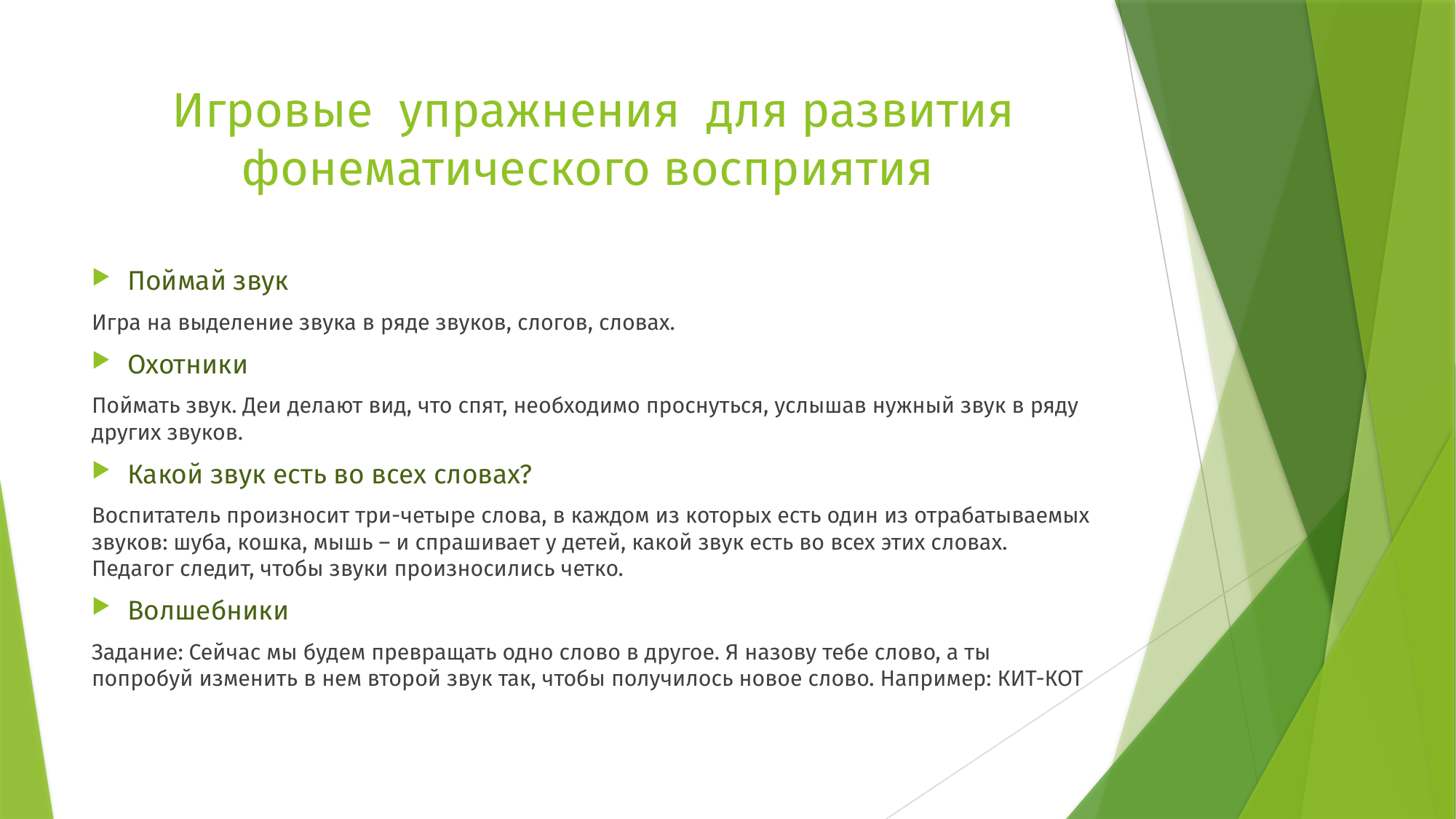

# Игровые  упражнения  для развития фонематического восприятия
Поймай звук
Игра на выделение звука в ряде звуков, слогов, словах.
Охотники
Поймать звук. Деи делают вид, что спят, необходимо проснуться, услышав нужный звук в ряду других звуков.
Какой звук есть во всех словах?
Воспитатель произносит три-четыре слова, в каждом из которых есть один из отрабатываемых звуков: шуба, кошка, мышь – и спрашивает у детей, какой звук есть во всех этих словах. Педагог следит, чтобы звуки произносились четко.
Волшебники
Задание: Сейчас мы будем превращать одно слово в другое. Я назову тебе слово, а ты попробуй изменить в нем второй звук так, чтобы получилось новое слово. Например: КИТ-КОТ